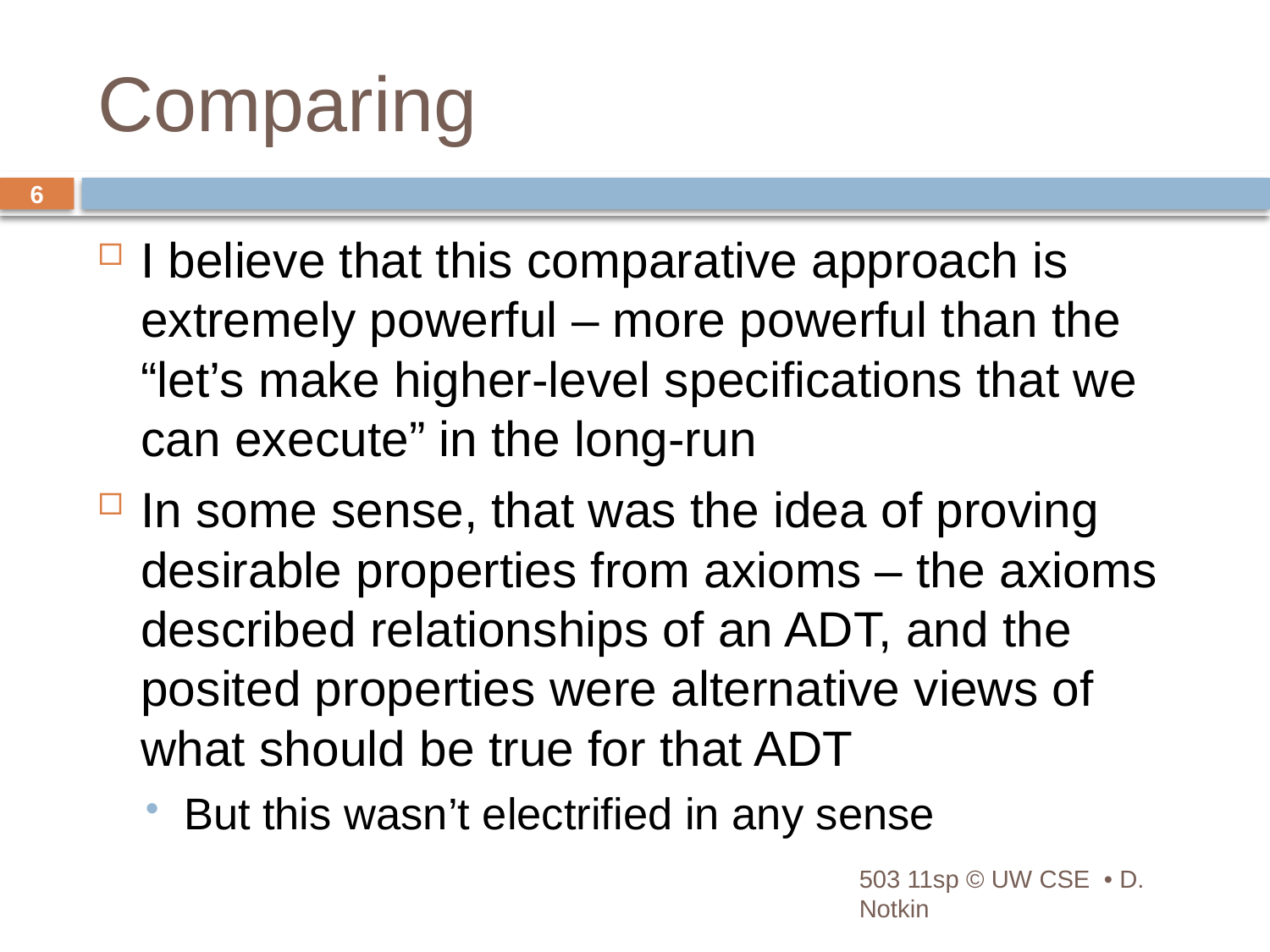

# Comparing
6
I believe that this comparative approach is extremely powerful – more powerful than the “let’s make higher-level specifications that we can execute” in the long-run
In some sense, that was the idea of proving desirable properties from axioms – the axioms described relationships of an ADT, and the posited properties were alternative views of what should be true for that ADT
But this wasn’t electrified in any sense

503 11sp © UW CSE  • D. Notkin